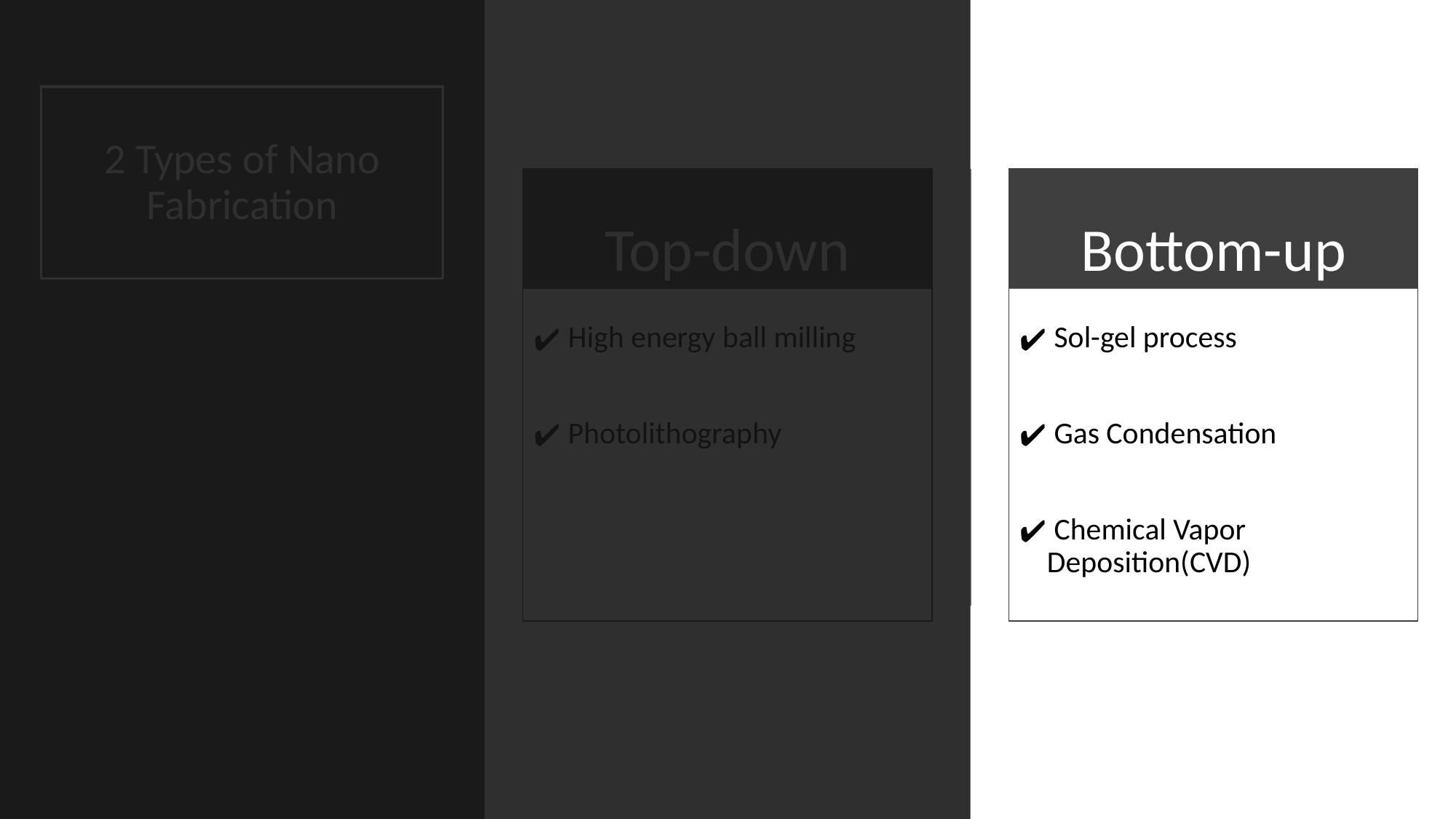

2 Types of Nano Fabrication
Top-down
Bottom-up

 High energy ball milling

 Photolithography

 Sol-gel process

 Gas Condensation

 Chemical Vapor Deposition(CVD)